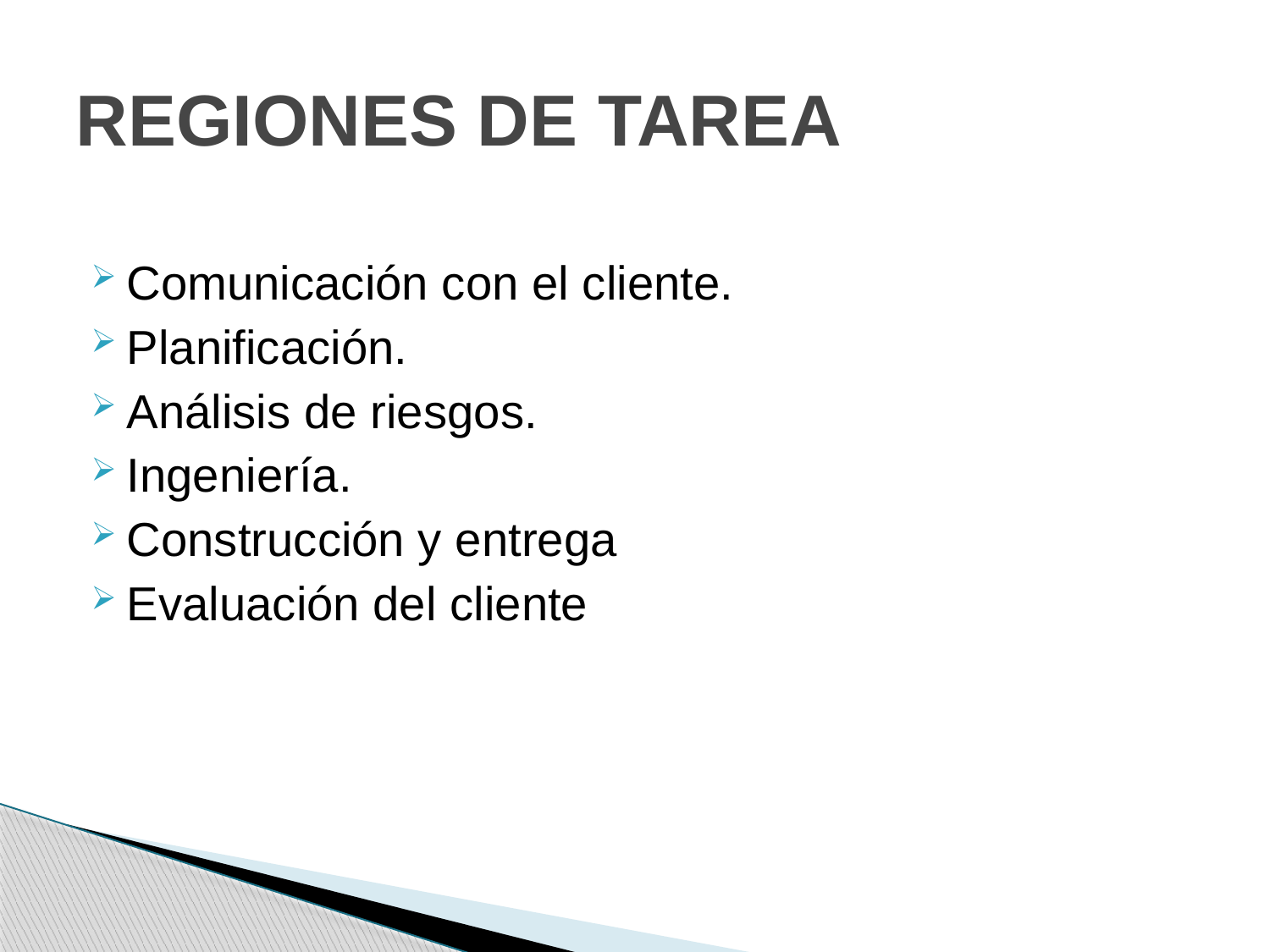

# REGIONES DE TAREA
Comunicación con el cliente.
Planificación.
Análisis de riesgos.
Ingeniería.
Construcción y entrega
Evaluación del cliente